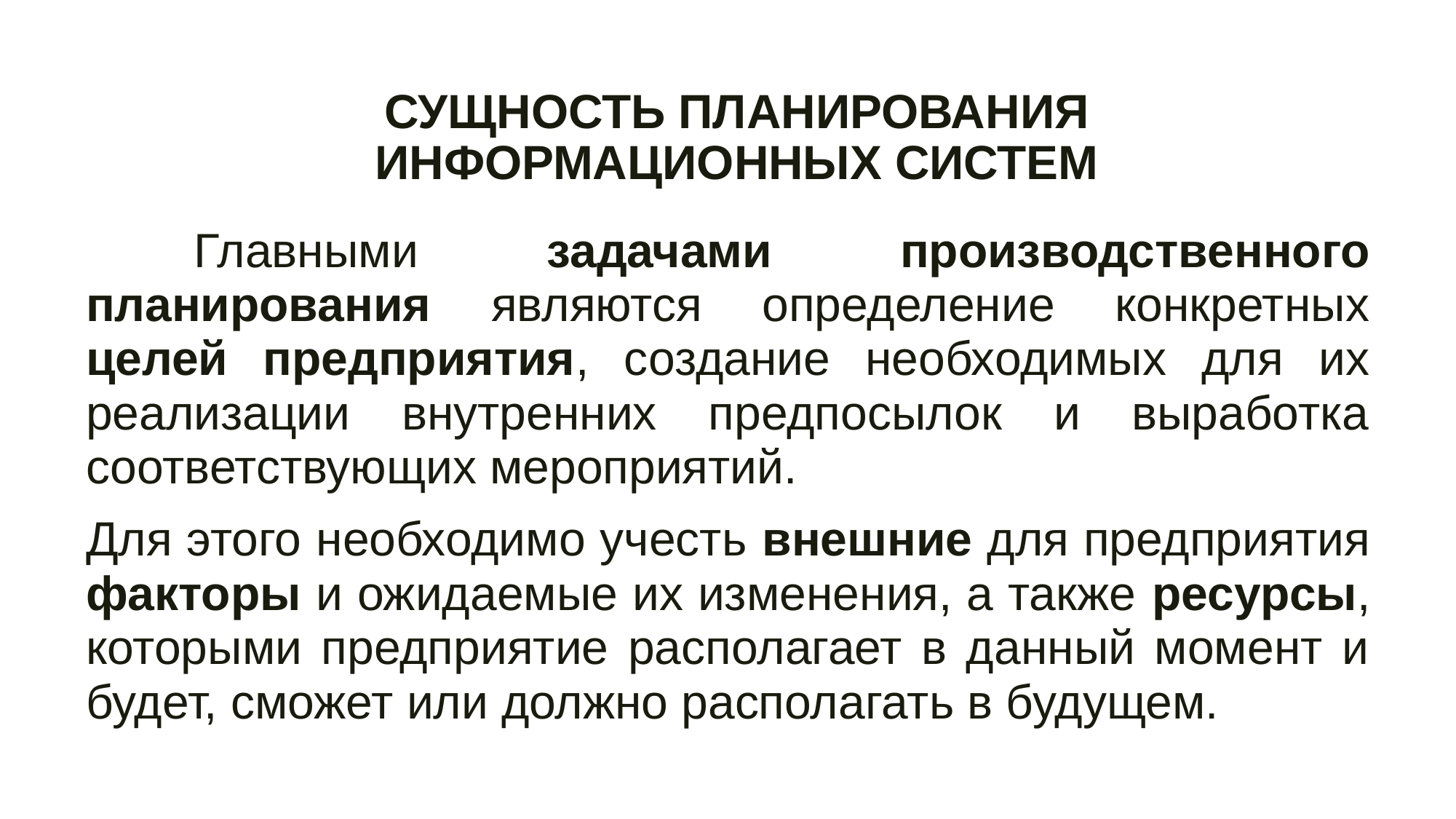

# СУЩНОСТЬ ПЛАНИРОВАНИЯ ИНФОРМАЦИОННЫХ СИСТЕМ
	Главными задачами производственного планирования являются определение конкретных целей предприятия, создание необходимых для их реализации внутренних предпосылок и выработка соответствующих мероприятий.
Для этого необходимо учесть внешние для предприятия факторы и ожидаемые их изменения, а также ресурсы, которыми предприятие располагает в данный момент и будет, сможет или должно располагать в будущем.